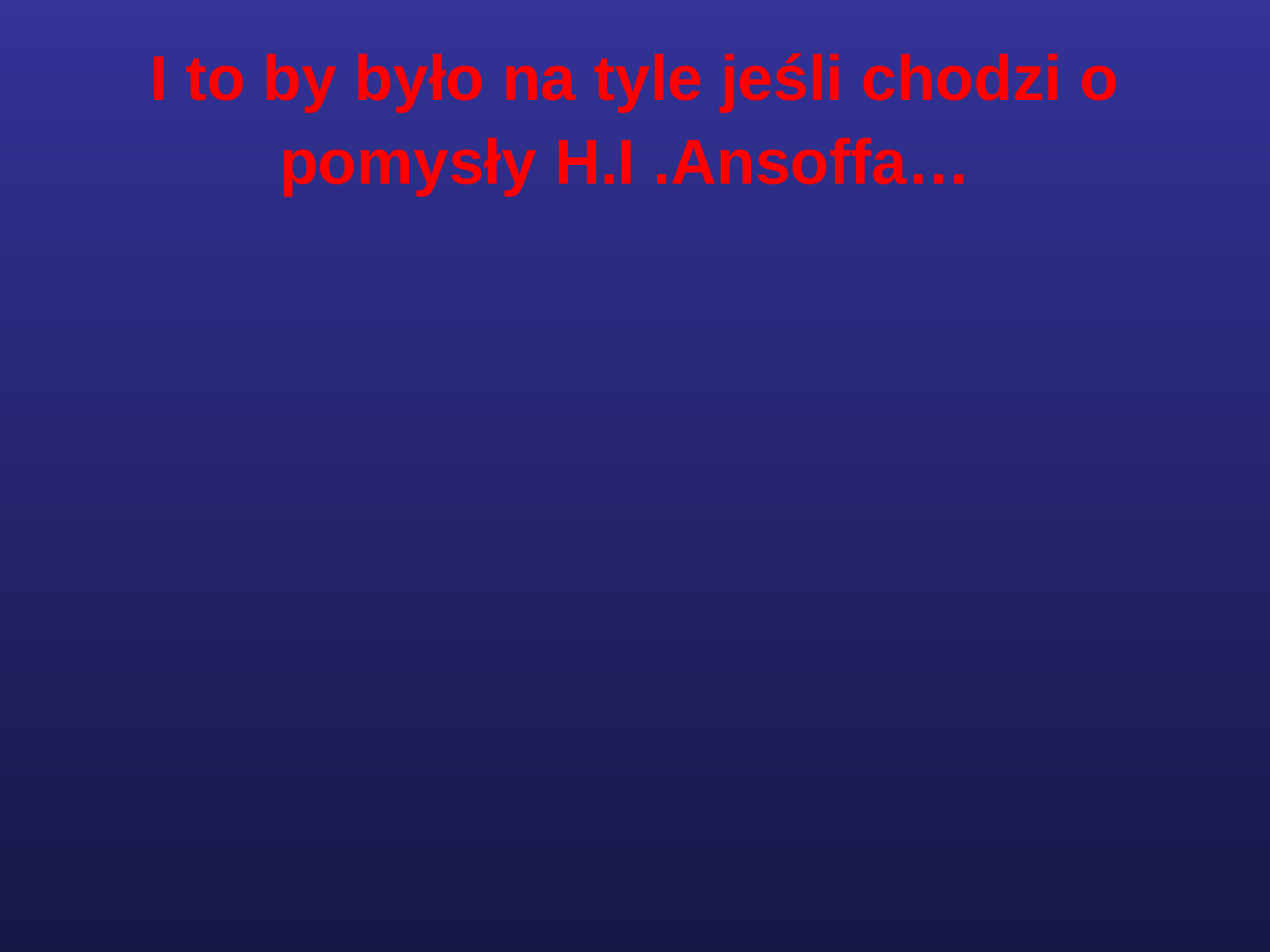

# I to by było na tyle jeśli chodzi o pomysły H.I .Ansoffa…